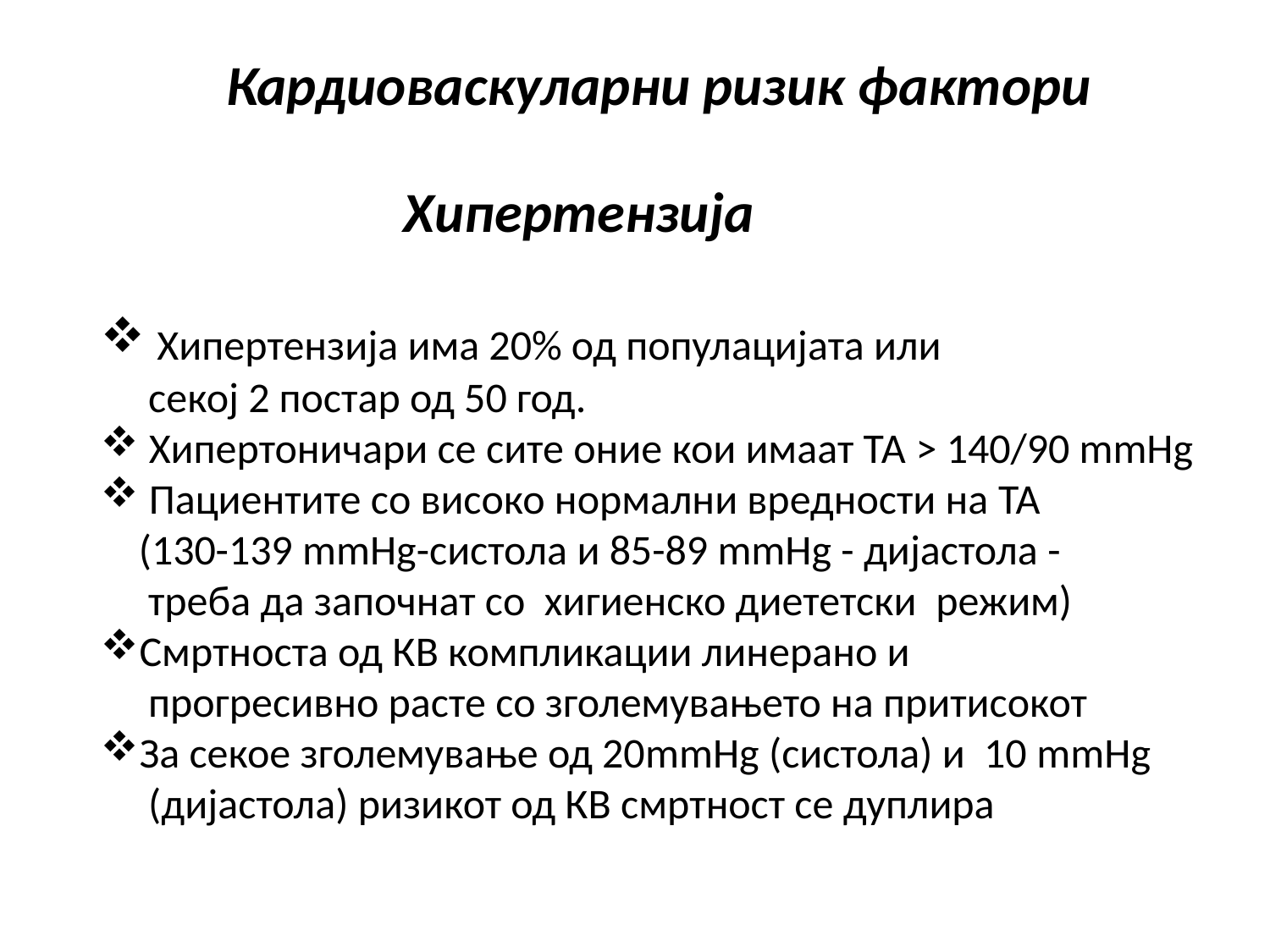

Кардиоваскулaрни ризик фактори

                           Хипертензија

 Хипертензија има 20% од популацијата или
     секој 2 постар од 50 год.
 Хипертоничари се сите оние кои имаат ТА > 140/90 mmHg
 Пациентите со високо нормални вредности на TA
    (130-139 mmHg-систола и 85-89 mmHg - дијастола -
     треба да започнат со  хигиенско диететски  режим)
Смртноста од КВ компликации линерано и
     прогресивно расте со зголемувањето на притисокот
За секое зголемување од 20mmHg (систола) и  10 mmHg
     (дијастола) ризикот од КВ смртност се дуплира